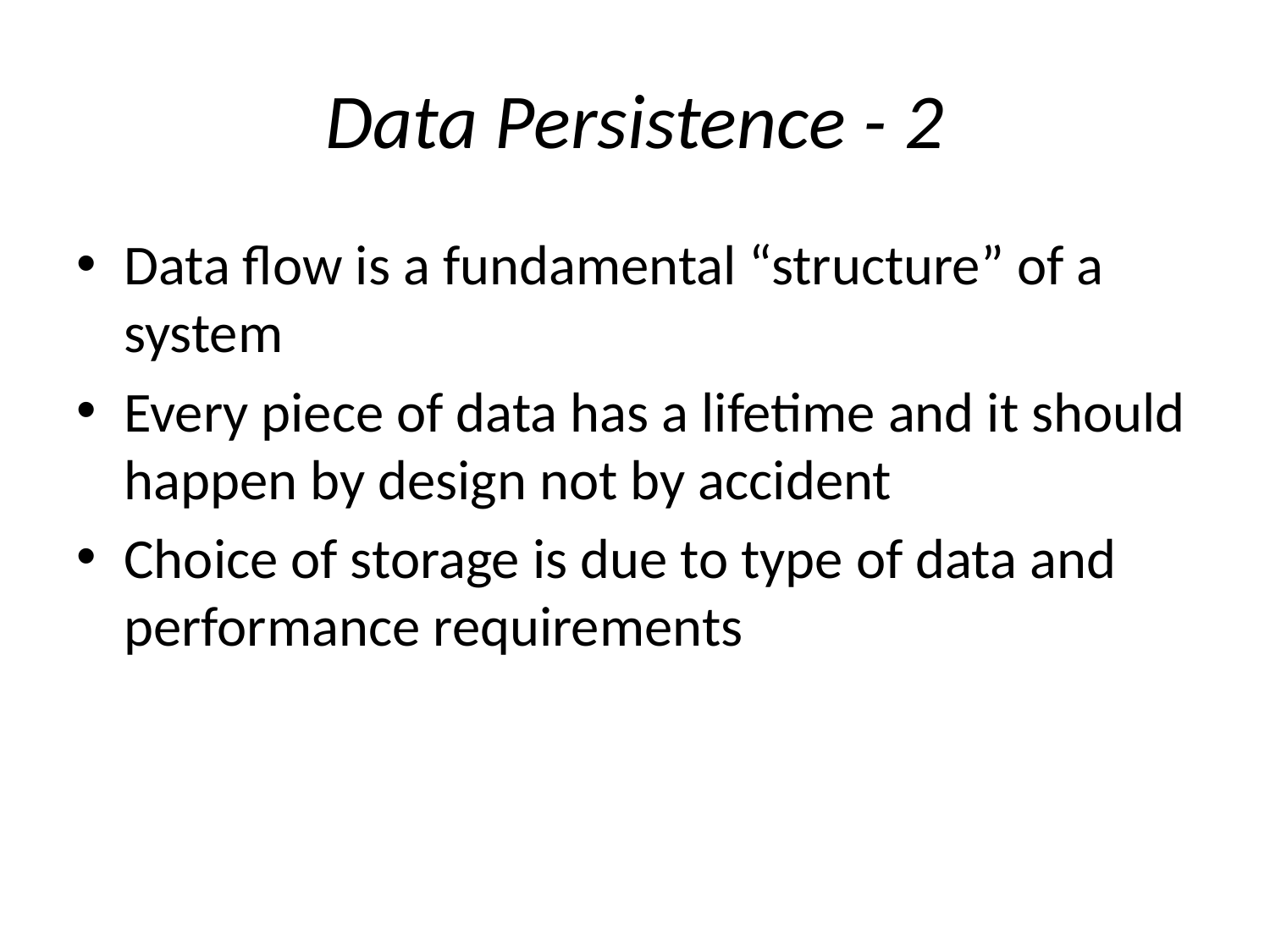

# Data Persistence - 2
Data flow is a fundamental “structure” of a system
Every piece of data has a lifetime and it should happen by design not by accident
Choice of storage is due to type of data and performance requirements